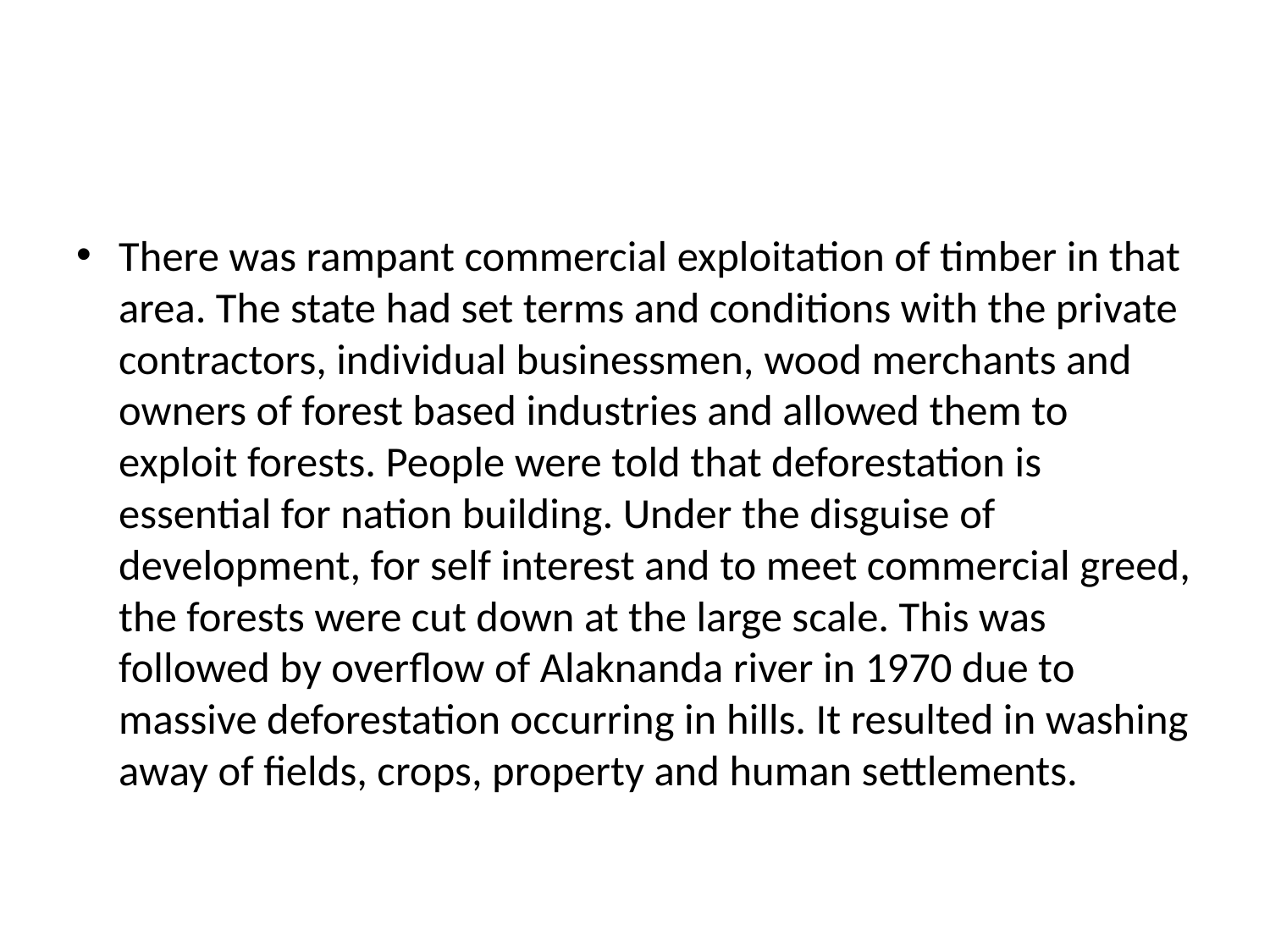

#
There was rampant commercial exploitation of timber in that area. The state had set terms and conditions with the private contractors, individual businessmen, wood merchants and owners of forest based industries and allowed them to exploit forests. People were told that deforestation is essential for nation building. Under the disguise of development, for self interest and to meet commercial greed, the forests were cut down at the large scale. This was followed by overflow of Alaknanda river in 1970 due to massive deforestation occurring in hills. It resulted in washing away of fields, crops, property and human settlements.